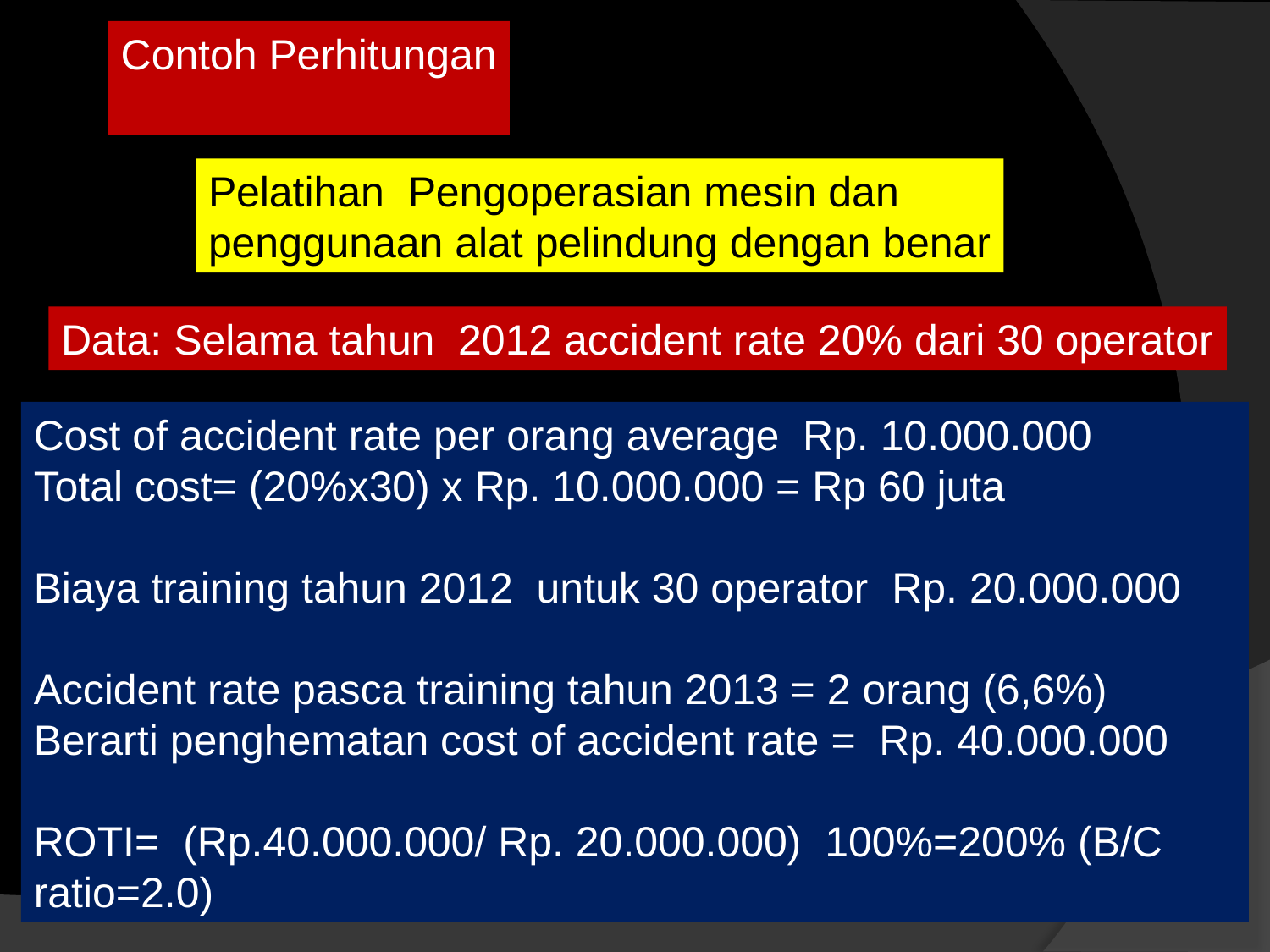

Contoh Perhitungan

Pelatihan  Pengoperasian mesin dan
penggunaan alat pelindung dengan benar
Data: Selama tahun  2012 accident rate 20% dari 30 operator
Cost of accident rate per orang average  Rp. 10.000.000
Total cost= (20%x30) x Rp. 10.000.000 = Rp 60 juta

Biaya training tahun 2012  untuk 30 operator  Rp. 20.000.000

Accident rate pasca training tahun 2013 = 2 orang (6,6%)
Berarti penghematan cost of accident rate =  Rp. 40.000.000

ROTI=  (Rp.40.000.000/ Rp. 20.000.000)  100%=200% (B/C ratio=2.0)